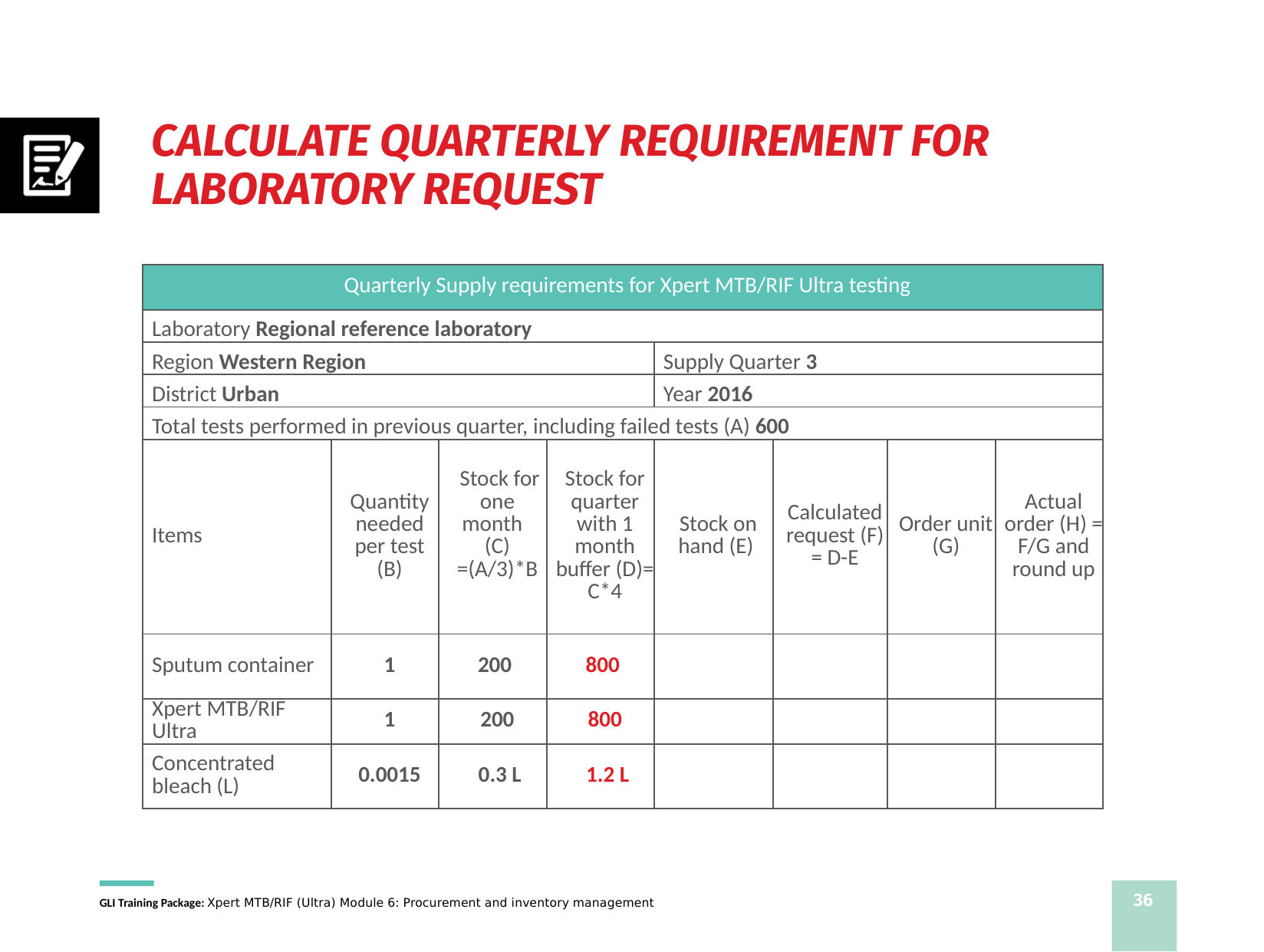

# CALCULATE QUARTERLY REQUIREMENT FOR LABORATORY REQUEST
| Quarterly Supply requirements for Xpert MTB/RIF Ultra testing |  |  |  |  |  |  |  |
| --- | --- | --- | --- | --- | --- | --- | --- |
| Laboratory Regional reference laboratory |  |  |  |  |  |  |  |
| Region Western Region |  |  |  | Supply Quarter 3 |  |  |  |
| District Urban |  |  |  | Year 2016 |  |  |  |
| Total tests performed in previous quarter, including failed tests (A) 600 |  |  |  |  |  |  |  |
| Items | Quantity needed per test (B) | Stock for one month (C) =(A/3)\*B | Stock for quarter with 1 month buffer (D)= C\*4 | Stock on hand (E) | Calculated request (F) = D-E | Order unit (G) | Actual order (H) = F/G and round up |
| Sputum container | 1 | 200 | 800 |  |  |  |  |
| Xpert MTB/RIF Ultra | 1 | 200 | 800 |  |  |  |  |
| Concentrated bleach (L) | 0.0015 | 0.3 L | 1.2 L |  |  |  |  |